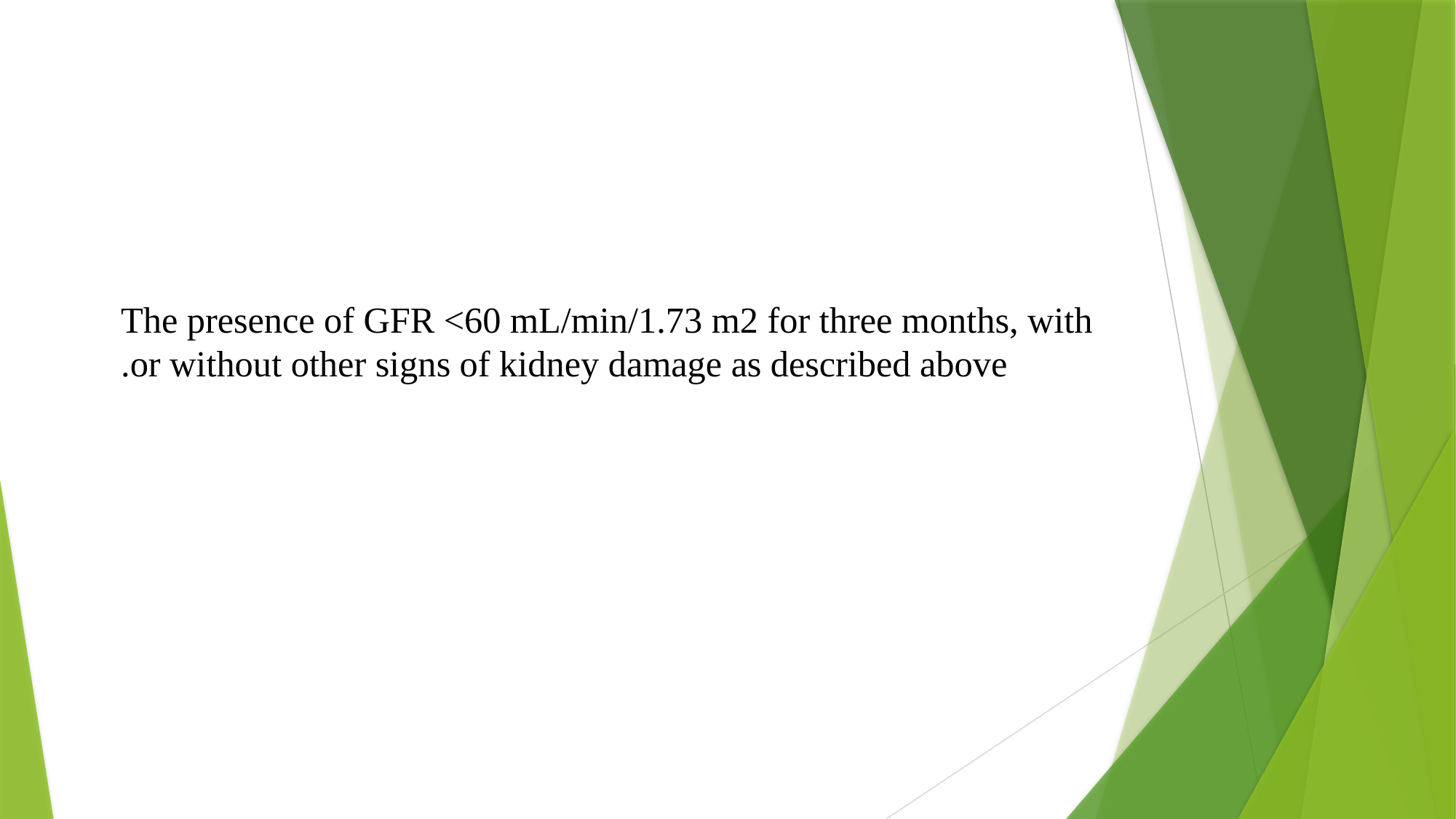

# The presence of GFR <60 mL/min/1.73 m2 for three months, with or without other signs of kidney damage as described above.